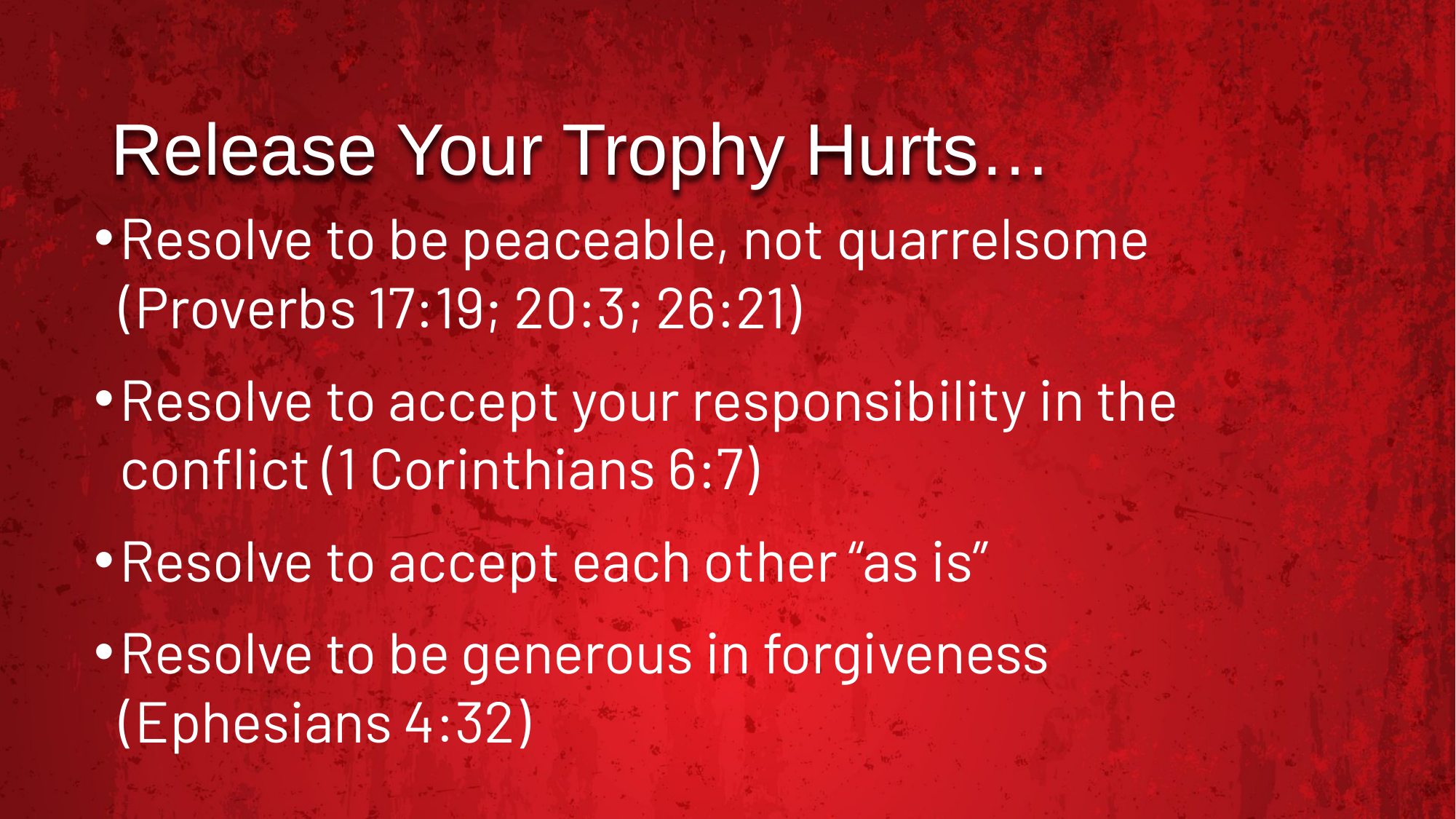

# Release Your Trophy Hurts…
Resolve to be peaceable, not quarrelsome (Proverbs 17:19; 20:3; 26:21)
Resolve to accept your responsibility in the conflict (1 Corinthians 6:7)
Resolve to accept each other “as is”
Resolve to be generous in forgiveness
(Ephesians 4:32)